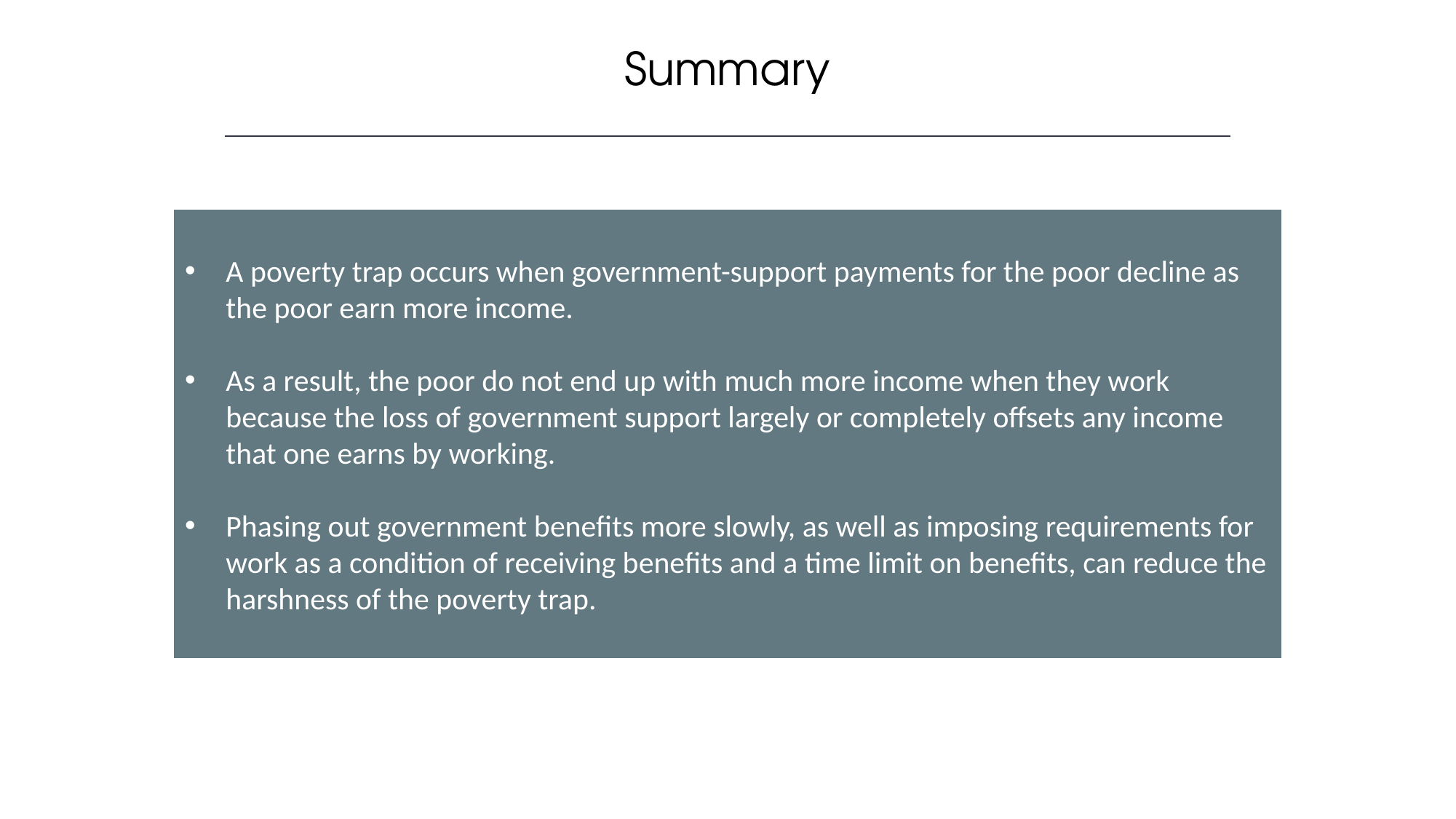

Summary
HAWKES LEARNING

A poverty trap occurs when government-support payments for the poor decline as the poor earn more income.

As a result, the poor do not end up with much more income when they work because the loss of government support largely or completely offsets any income that one earns by working.

Phasing out government benefits more slowly, as well as imposing requirements for work as a condition of receiving benefits and a time limit on benefits, can reduce the harshness of the poverty trap.